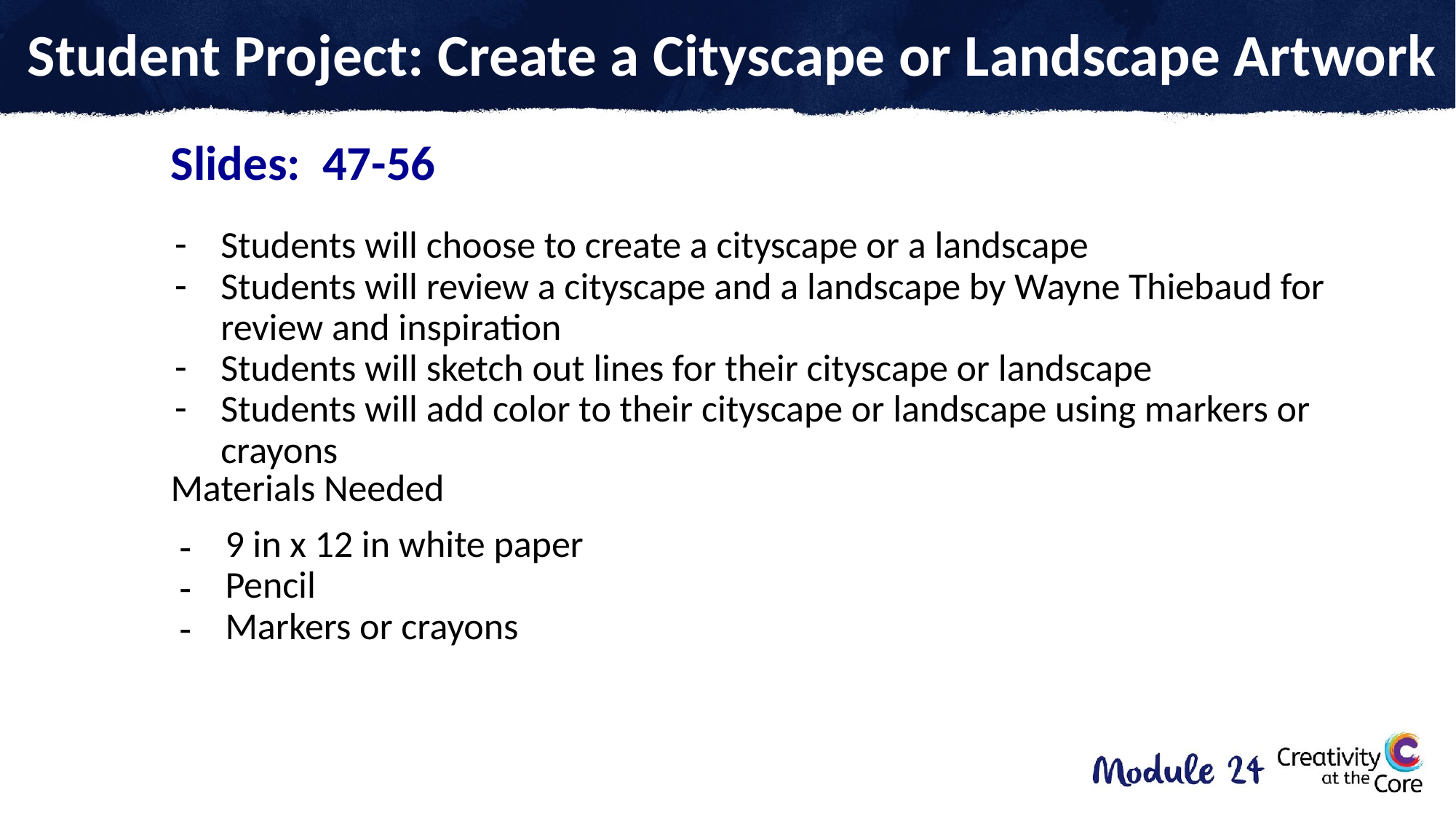

# Student Project: Create a Cityscape or Landscape Artwork
Slides:  47-56
Students will choose to create a cityscape or a landscape
Students will review a cityscape and a landscape by Wayne Thiebaud for review and inspiration
Students will sketch out lines for their cityscape or landscape
Students will add color to their cityscape or landscape using markers or crayons
Materials Needed
9 in x 12 in white paper
Pencil
Markers or crayons